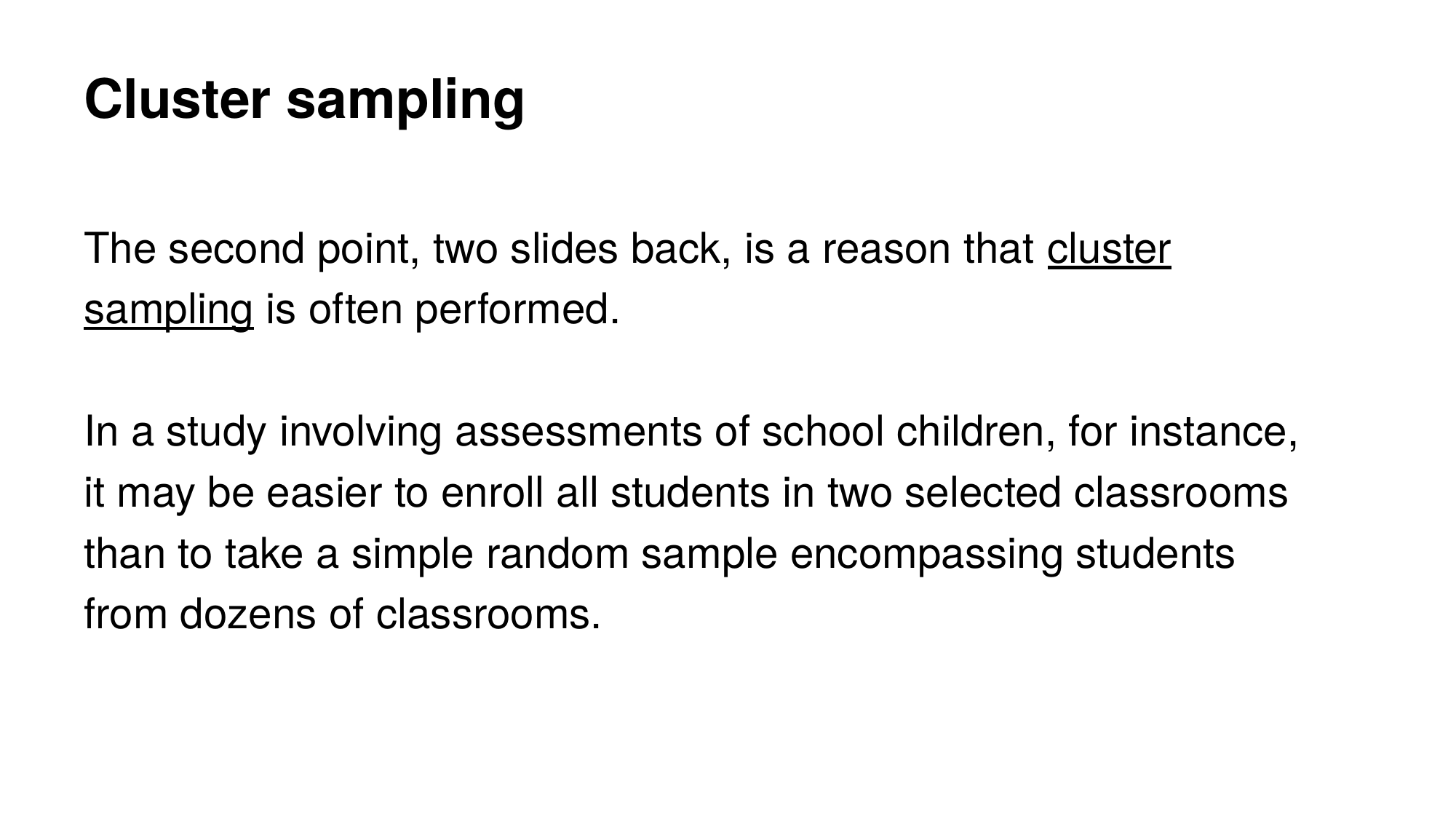

# Cluster sampling
The second point, two slides back, is a reason that cluster sampling is often performed.

In a study involving assessments of school children, for instance, it may be easier to enroll all students in two selected classrooms than to take a simple random sample encompassing students from dozens of classrooms.